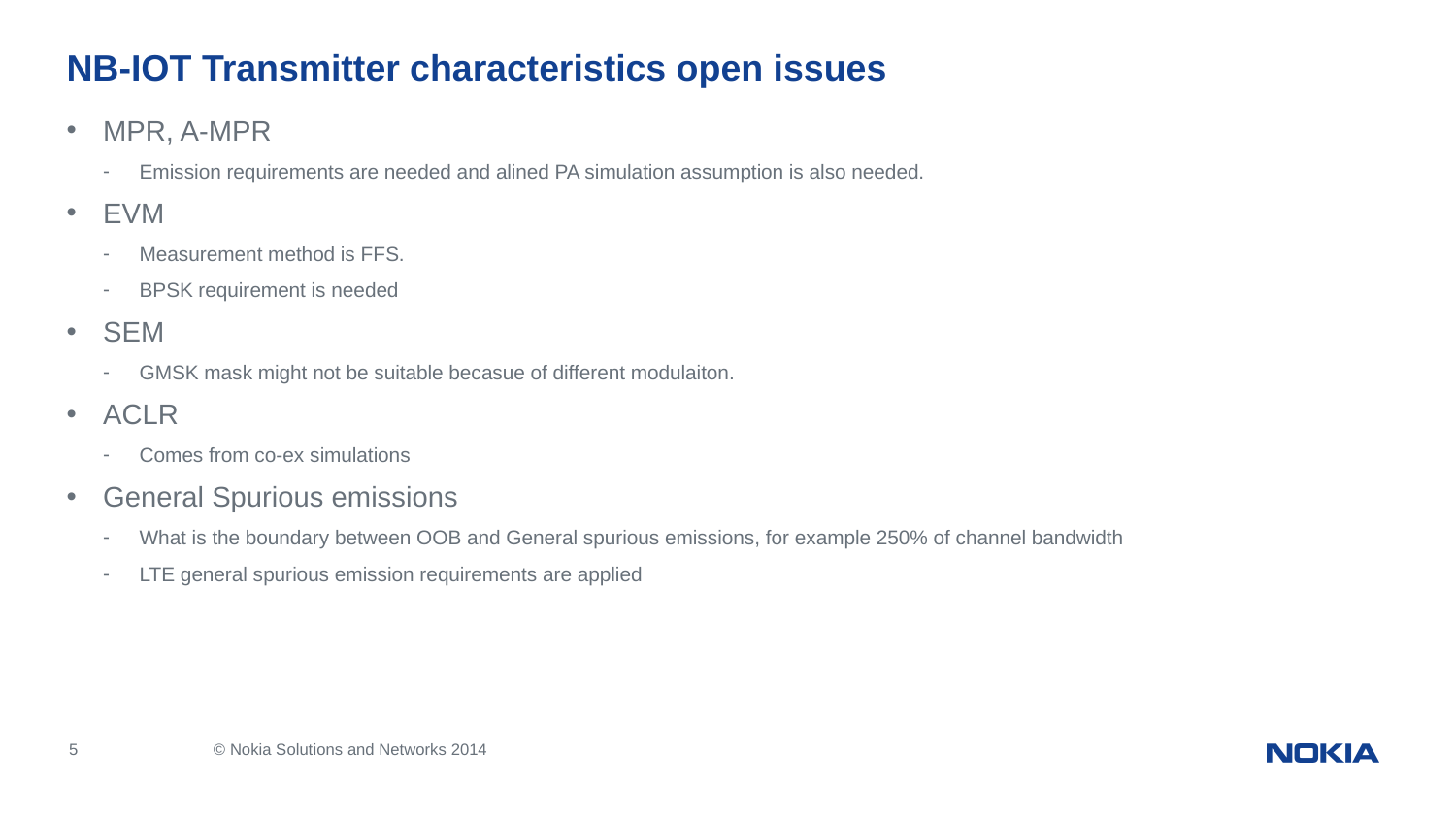

# NB-IOT Transmitter characteristics open issues
MPR, A-MPR
Emission requirements are needed and alined PA simulation assumption is also needed.
EVM
Measurement method is FFS.
BPSK requirement is needed
SEM
GMSK mask might not be suitable becasue of different modulaiton.
ACLR
Comes from co-ex simulations
General Spurious emissions
What is the boundary between OOB and General spurious emissions, for example 250% of channel bandwidth
LTE general spurious emission requirements are applied